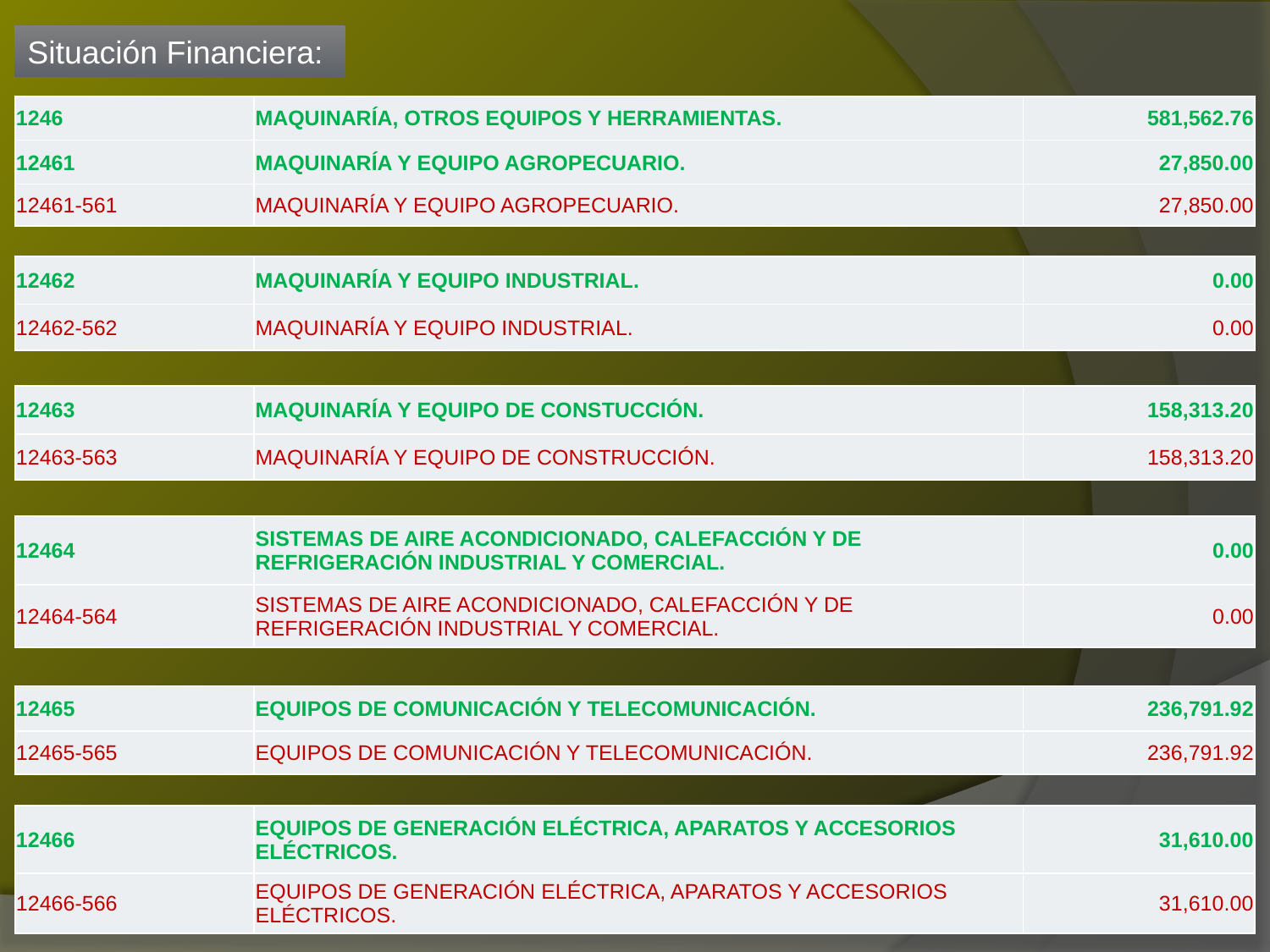

Situación Financiera:
| 1246 | MAQUINARÍA, OTROS EQUIPOS Y HERRAMIENTAS. | 581,562.76 |
| --- | --- | --- |
| 12461 | MAQUINARÍA Y EQUIPO AGROPECUARIO. | 27,850.00 |
| 12461-561 | MAQUINARÍA Y EQUIPO AGROPECUARIO. | 27,850.00 |
| 12462 | MAQUINARÍA Y EQUIPO INDUSTRIAL. | 0.00 |
| --- | --- | --- |
| 12462-562 | MAQUINARÍA Y EQUIPO INDUSTRIAL. | 0.00 |
| 12463 | MAQUINARÍA Y EQUIPO DE CONSTUCCIÓN. | 158,313.20 |
| --- | --- | --- |
| 12463-563 | MAQUINARÍA Y EQUIPO DE CONSTRUCCIÓN. | 158,313.20 |
| 12464 | SISTEMAS DE AIRE ACONDICIONADO, CALEFACCIÓN Y DE REFRIGERACIÓN INDUSTRIAL Y COMERCIAL. | 0.00 |
| --- | --- | --- |
| 12464-564 | SISTEMAS DE AIRE ACONDICIONADO, CALEFACCIÓN Y DE REFRIGERACIÓN INDUSTRIAL Y COMERCIAL. | 0.00 |
| 12465 | EQUIPOS DE COMUNICACIÓN Y TELECOMUNICACIÓN. | 236,791.92 |
| --- | --- | --- |
| 12465-565 | EQUIPOS DE COMUNICACIÓN Y TELECOMUNICACIÓN. | 236,791.92 |
| 12466 | EQUIPOS DE GENERACIÓN ELÉCTRICA, APARATOS Y ACCESORIOS ELÉCTRICOS. | 31,610.00 |
| --- | --- | --- |
| 12466-566 | EQUIPOS DE GENERACIÓN ELÉCTRICA, APARATOS Y ACCESORIOS ELÉCTRICOS. | 31,610.00 |